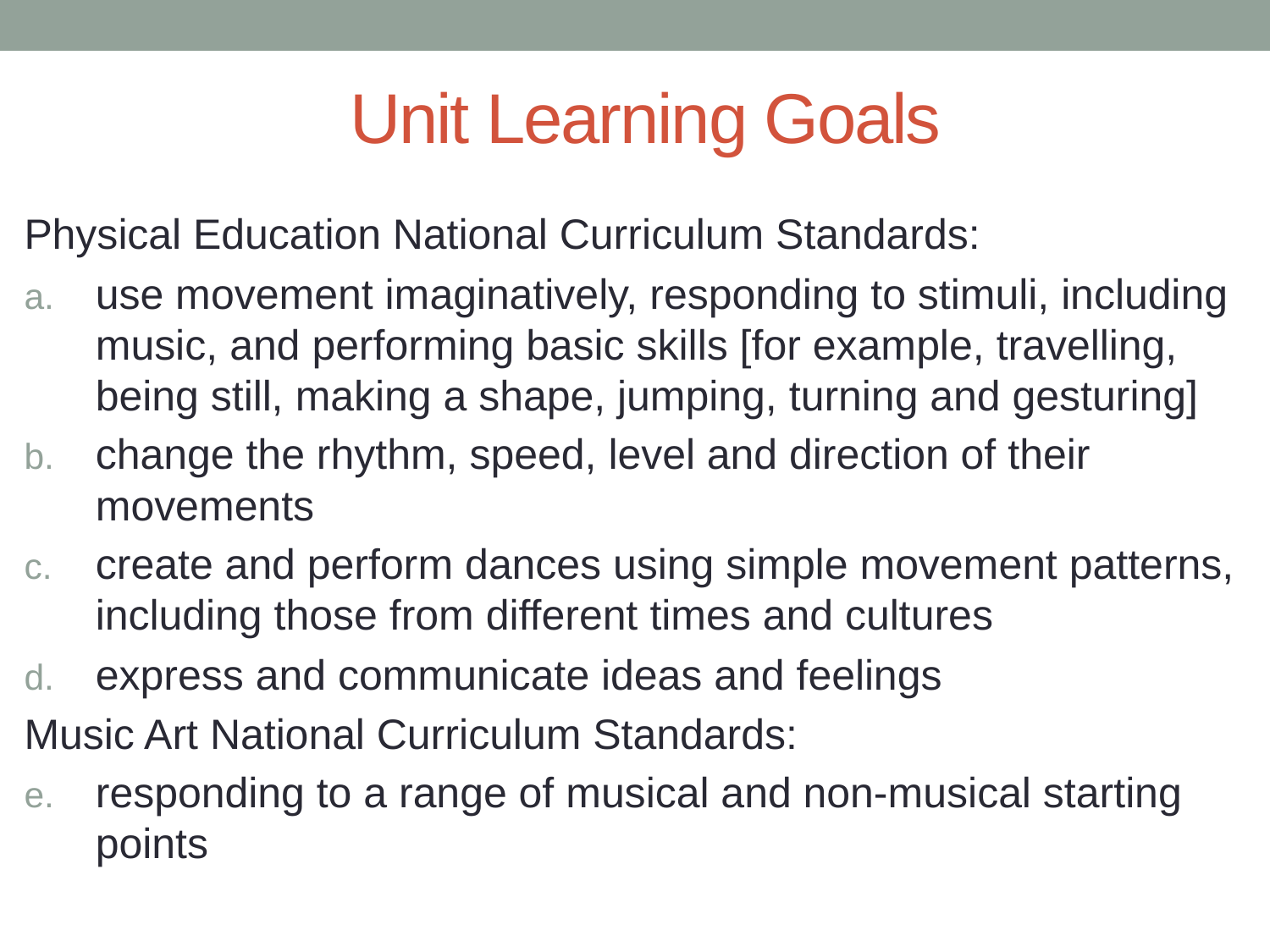

# Unit Learning Goals
Physical Education National Curriculum Standards:
use movement imaginatively, responding to stimuli, including music, and performing basic skills [for example, travelling, being still, making a shape, jumping, turning and gesturing]
change the rhythm, speed, level and direction of their movements
create and perform dances using simple movement patterns, including those from different times and cultures
express and communicate ideas and feelings
Music Art National Curriculum Standards:
responding to a range of musical and non-musical starting points